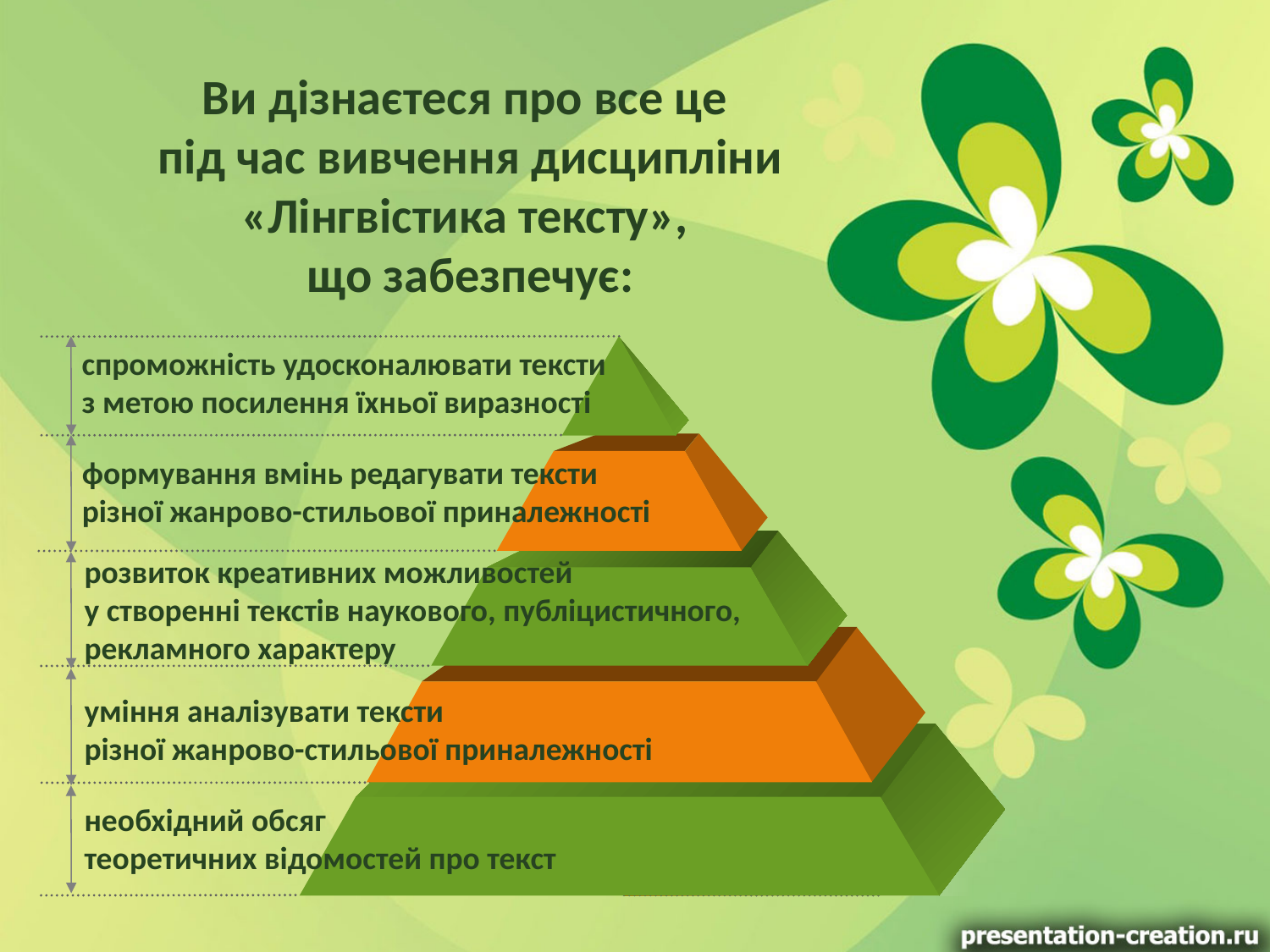

# Ви дізнаєтеся про все це під час вивчення дисципліни «Лінгвістика тексту», що забезпечує:

спроможність удосконалювати тексти
з метою посилення їхньої виразності

формування вмінь редагувати тексти різної жанрово-стильової приналежності
розвиток креативних можливостей
у створенні текстів наукового, публіцистичного, рекламного характеру

уміння аналізувати тексти
різної жанрово-стильової приналежності

необхідний обсяг
теоретичних відомостей про текст